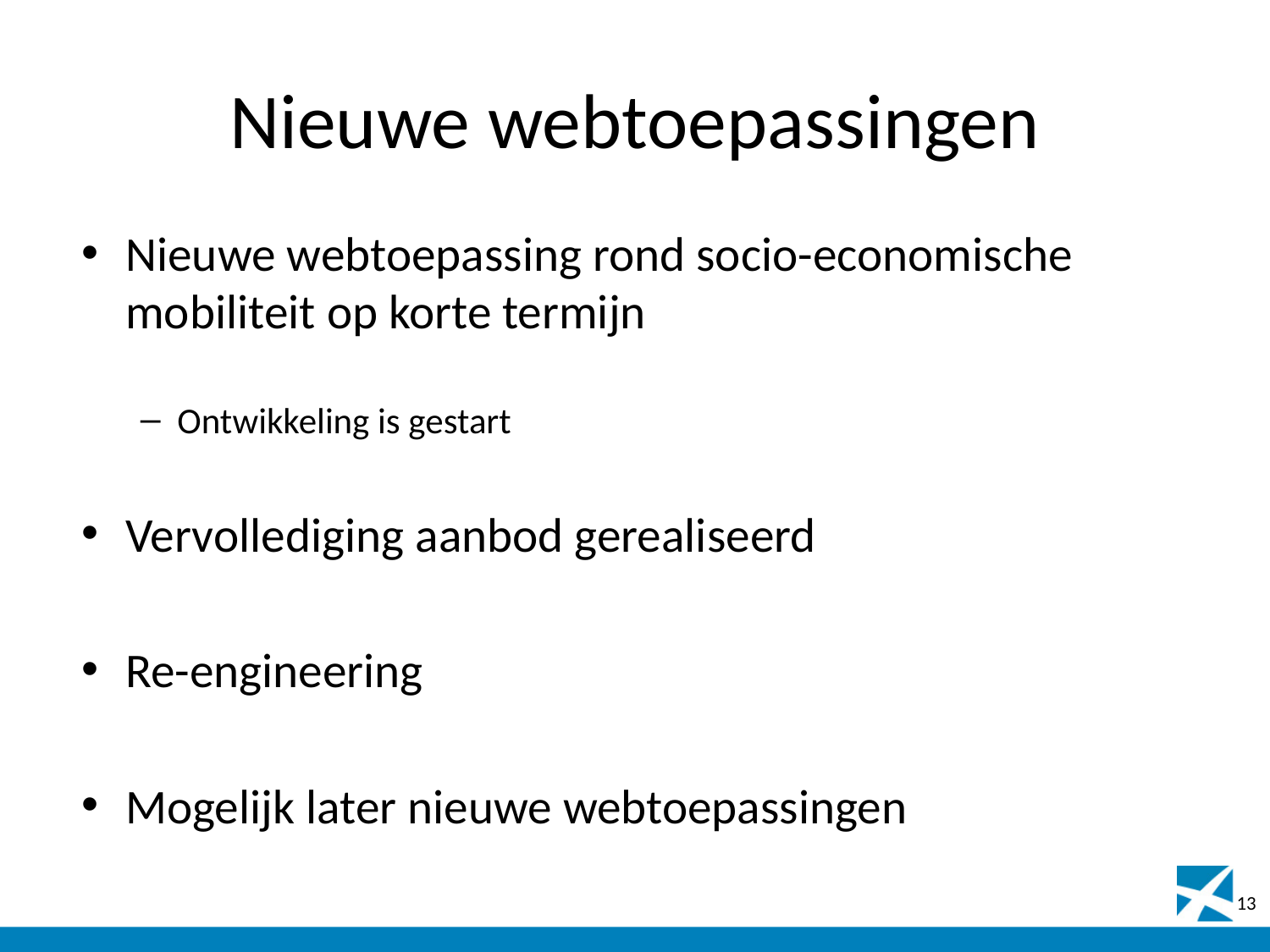

# Nieuwe webtoepassingen
Nieuwe webtoepassing rond socio-economische mobiliteit op korte termijn

Ontwikkeling is gestart

Vervollediging aanbod gerealiseerd

Re-engineering

Mogelijk later nieuwe webtoepassingen